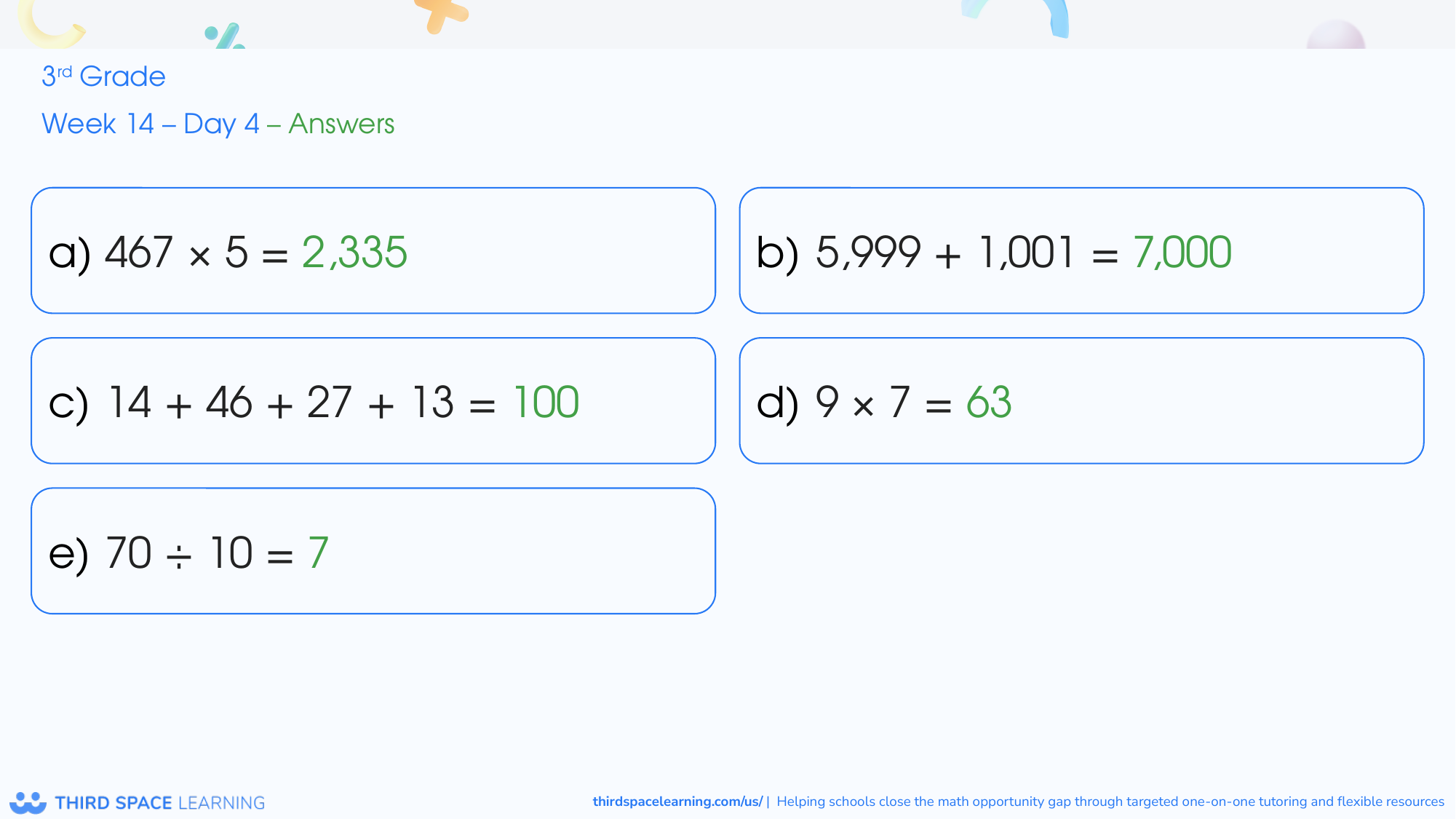

3rd Grade
Week 14 – Day 4 – Answers
467 × 5 = 2,335
5,999 + 1,001 = 7,000
14 + 46 + 27 + 13 = 100
9 × 7 = 63
70 ÷ 10 = 7